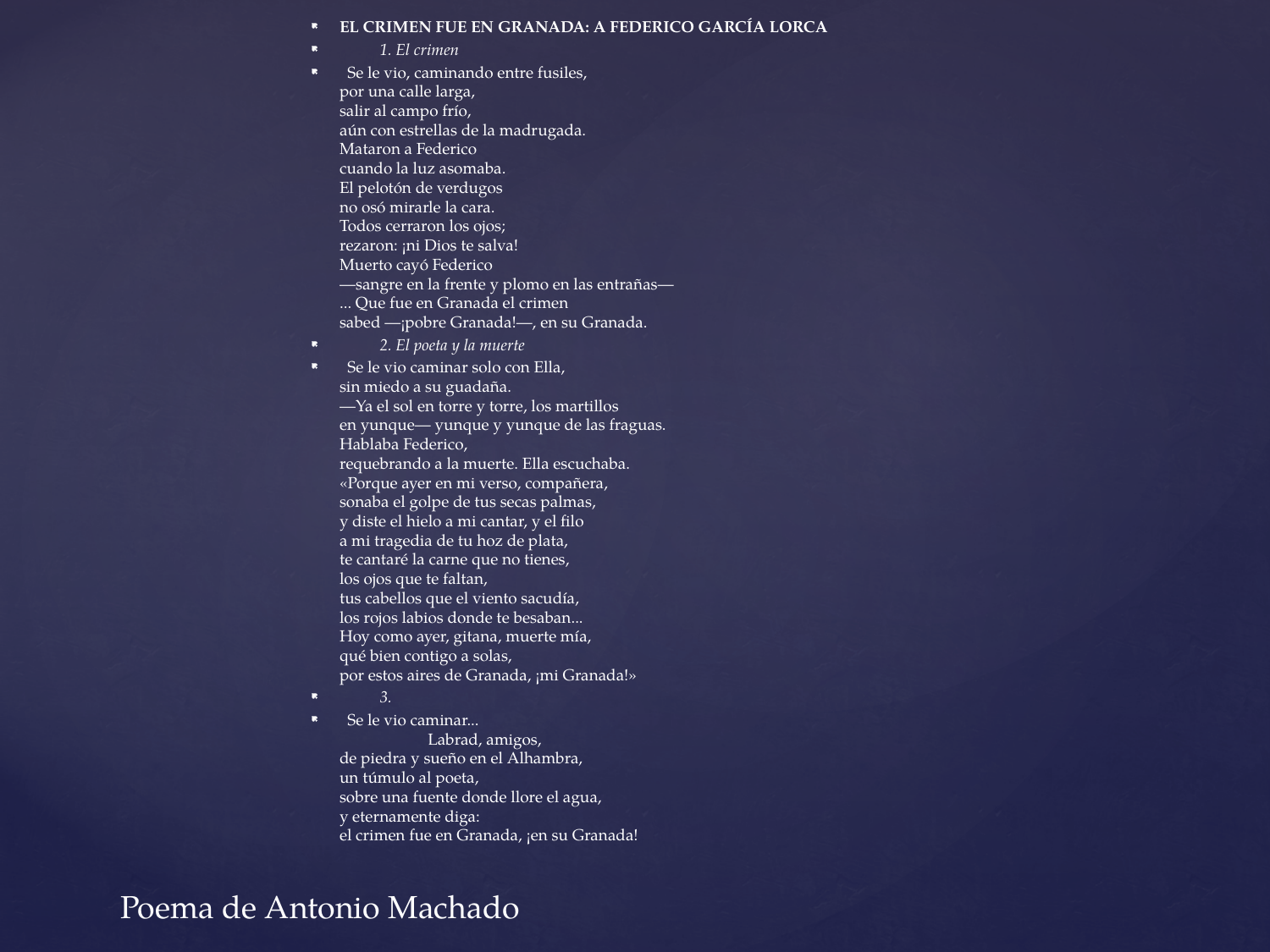

EL CRIMEN FUE EN GRANADA: A FEDERICO GARCÍA LORCA
          1. El crimen
  Se le vio, caminando entre fusiles, 
por una calle larga, 
salir al campo frío, 
aún con estrellas de la madrugada. 
Mataron a Federico 
cuando la luz asomaba. 
El pelotón de verdugos 
no osó mirarle la cara. 
Todos cerraron los ojos; 
rezaron: ¡ni Dios te salva! 
Muerto cayó Federico 
—sangre en la frente y plomo en las entrañas— 
... Que fue en Granada el crimen 
sabed —¡pobre Granada!—, en su Granada.
          2. El poeta y la muerte
  Se le vio caminar solo con Ella, 
sin miedo a su guadaña. 
—Ya el sol en torre y torre, los martillos 
en yunque— yunque y yunque de las fraguas. 
Hablaba Federico, 
requebrando a la muerte. Ella escuchaba. 
«Porque ayer en mi verso, compañera, 
sonaba el golpe de tus secas palmas, 
y diste el hielo a mi cantar, y el filo 
a mi tragedia de tu hoz de plata, 
te cantaré la carne que no tienes, 
los ojos que te faltan, 
tus cabellos que el viento sacudía, 
los rojos labios donde te besaban... 
Hoy como ayer, gitana, muerte mía, 
qué bien contigo a solas, 
por estos aires de Granada, ¡mi Granada!»
          3.
  Se le vio caminar... 
                      Labrad, amigos, 
de piedra y sueño en el Alhambra, 
un túmulo al poeta, 
sobre una fuente donde llore el agua, 
y eternamente diga: 
el crimen fue en Granada, ¡en su Granada!

# Poema de Antonio Machado